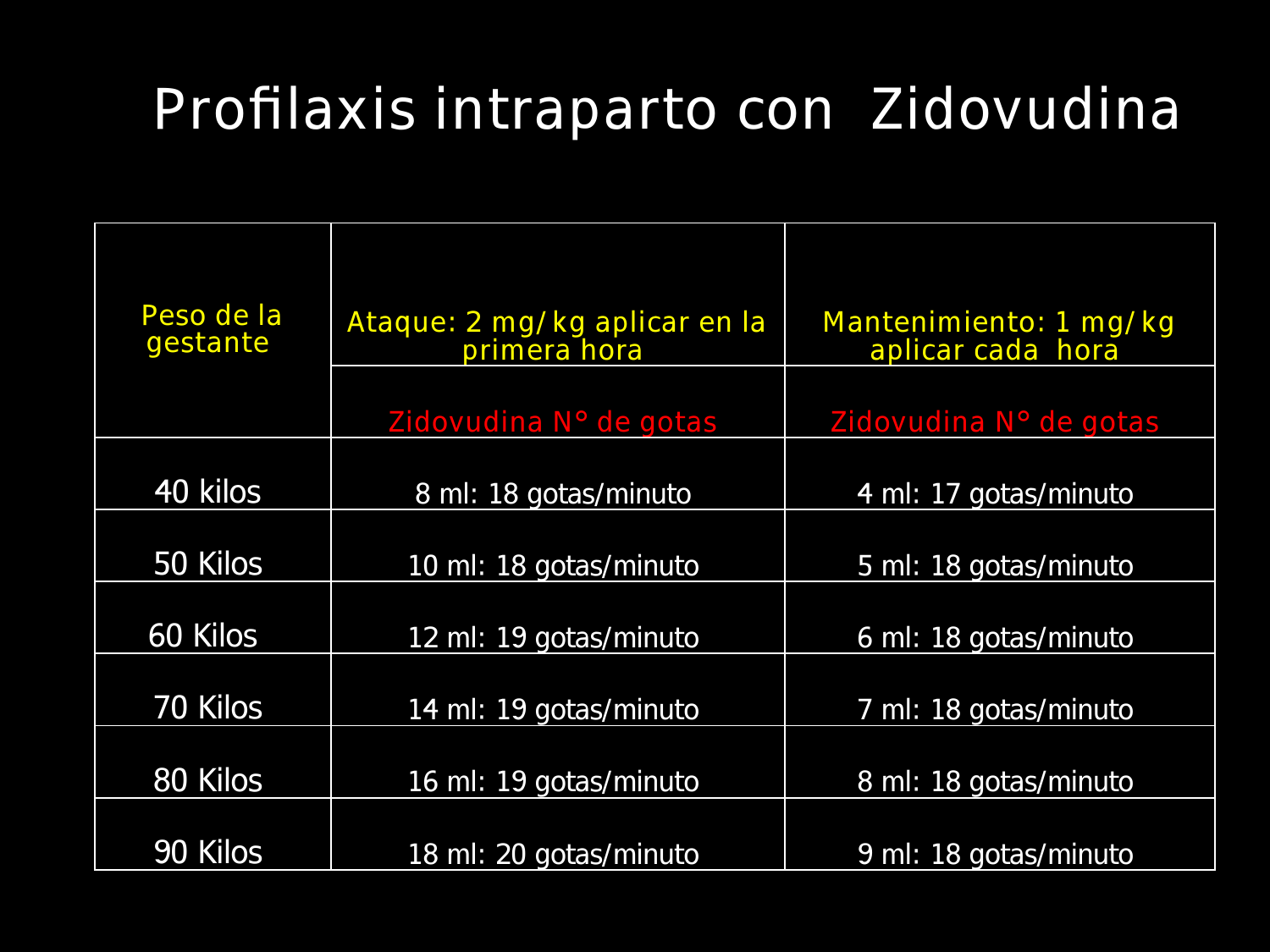

# Profilaxis intraparto con  Zidovudina
|  |  |  |
| --- | --- | --- |
| Peso de la gestante | Ataque: 2 mg/kg aplicar en la primera hora | Mantenimiento: 1 mg/kg aplicar cada hora |
|  | Zidovudina N° de gotas | Zidovudina N° de gotas |
| 40 kilos | 8 ml: 18 gotas/minuto | 4 ml: 17 gotas/minuto |
| 50 Kilos | 10 ml: 18 gotas/minuto | 5 ml: 18 gotas/minuto |
| 60 Kilos | 12 ml: 19 gotas/minuto | 6 ml: 18 gotas/minuto |
| 70 Kilos | 14 ml: 19 gotas/minuto | 7 ml: 18 gotas/minuto |
| 80 Kilos | 16 ml: 19 gotas/minuto | 8 ml: 18 gotas/minuto |
| 90 Kilos | 18 ml: 20 gotas/minuto | 9 ml: 18 gotas/minuto |
|  |  |  |